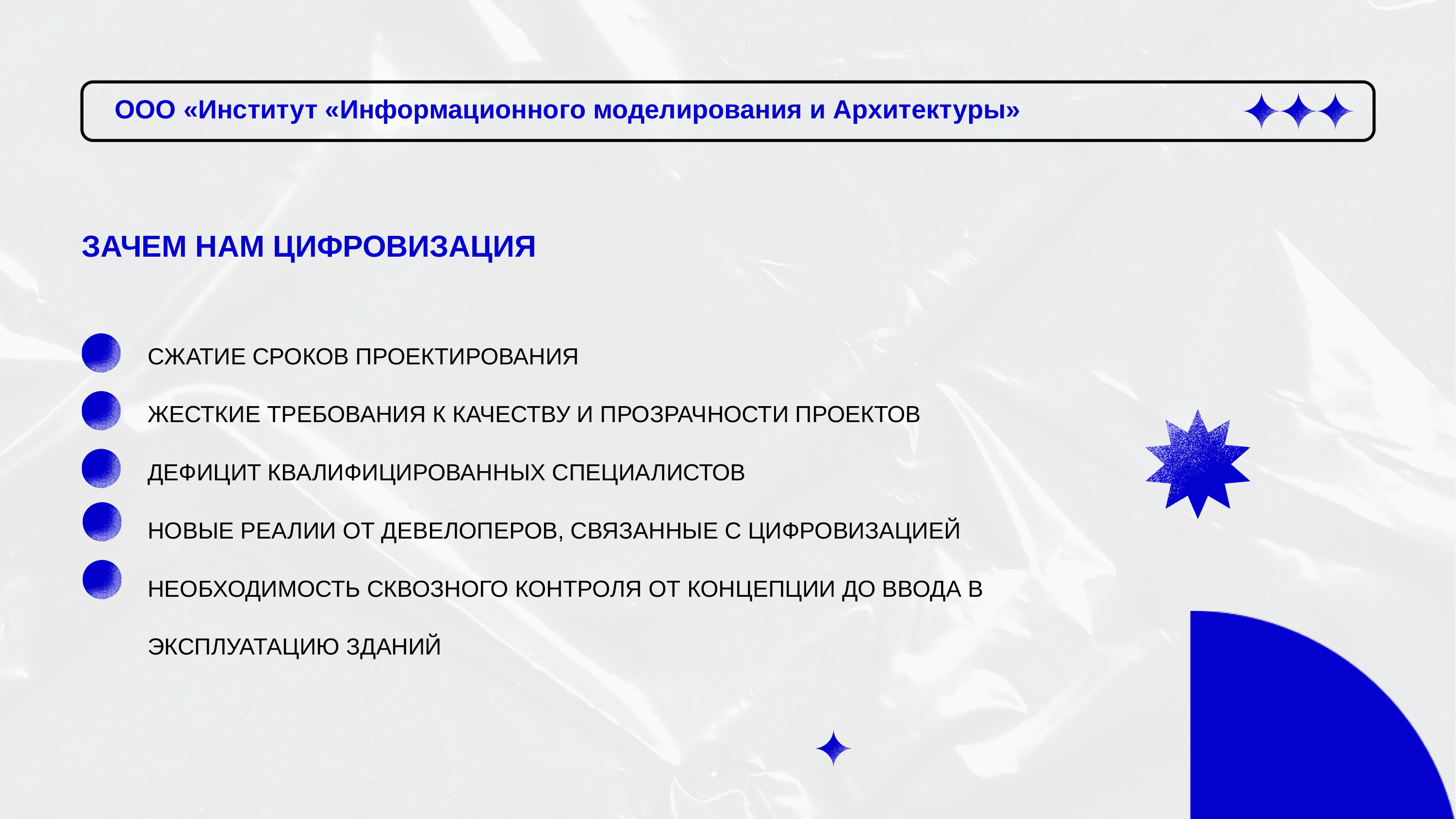

ООО «Институт «Информационного моделирования и Архитектуры»
ЗАЧЕМ НАМ ЦИФРОВИЗАЦИЯ
СЖАТИЕ СРОКОВ ПРОЕКТИРОВАНИЯ
ЖЕСТКИЕ ТРЕБОВАНИЯ К КАЧЕСТВУ И ПРОЗРАЧНОСТИ ПРОЕКТОВ
ДЕФИЦИТ КВАЛИФИЦИРОВАННЫХ СПЕЦИАЛИСТОВ
НОВЫЕ РЕАЛИИ ОТ ДЕВЕЛОПЕРОВ, СВЯЗАННЫЕ С ЦИФРОВИЗАЦИЕЙ
НЕОБХОДИМОСТЬ СКВОЗНОГО КОНТРОЛЯ ОТ КОНЦЕПЦИИ ДО ВВОДА В ЭКСПЛУАТАЦИЮ ЗДАНИЙ